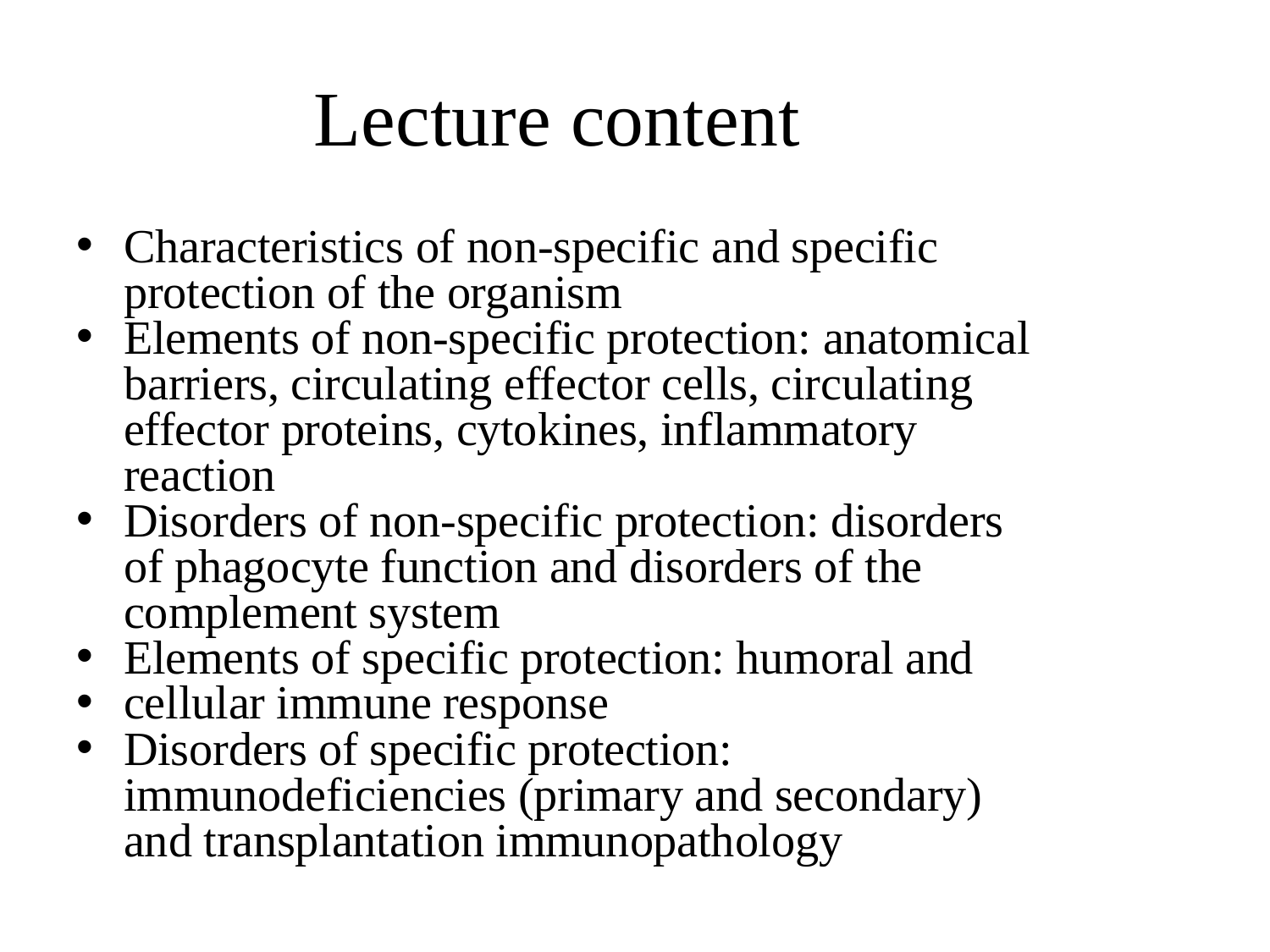

# Lecture content
Characteristics of non-specific and specific protection of the organism
Elements of non-specific protection: anatomical barriers, circulating effector cells, circulating effector proteins, cytokines, inflammatory reaction
Disorders of non-specific protection: disorders of phagocyte function and disorders of the complement system
Elements of specific protection: humoral and
cellular immune response
Disorders of specific protection: immunodeficiencies (primary and secondary) and transplantation immunopathology